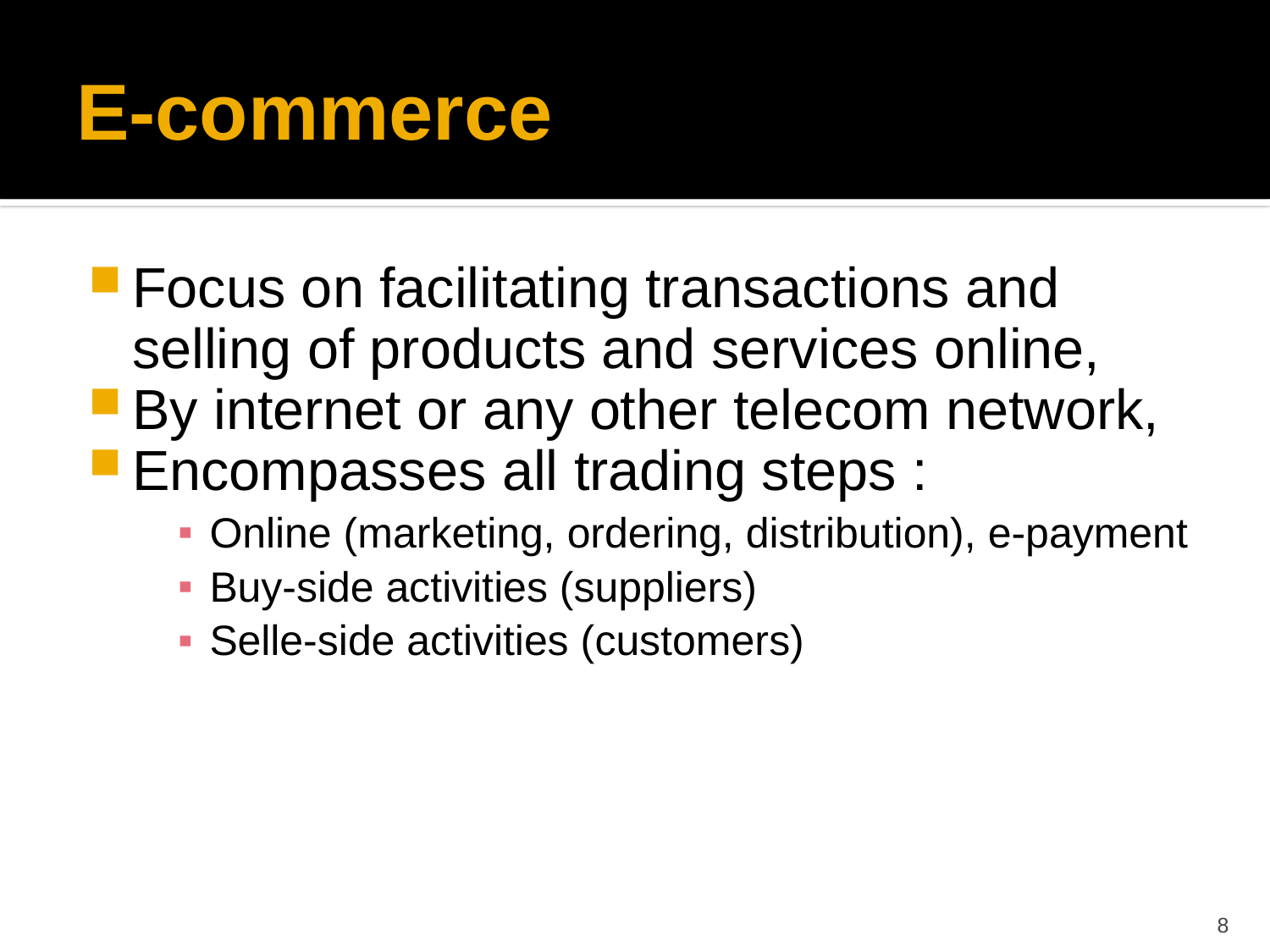

# E-commerce
Focus on facilitating transactions and selling of products and services online,
By internet or any other telecom network,
Encompasses all trading steps :
Online (marketing, ordering, distribution), e-payment
Buy-side activities (suppliers)
Selle-side activities (customers)
8